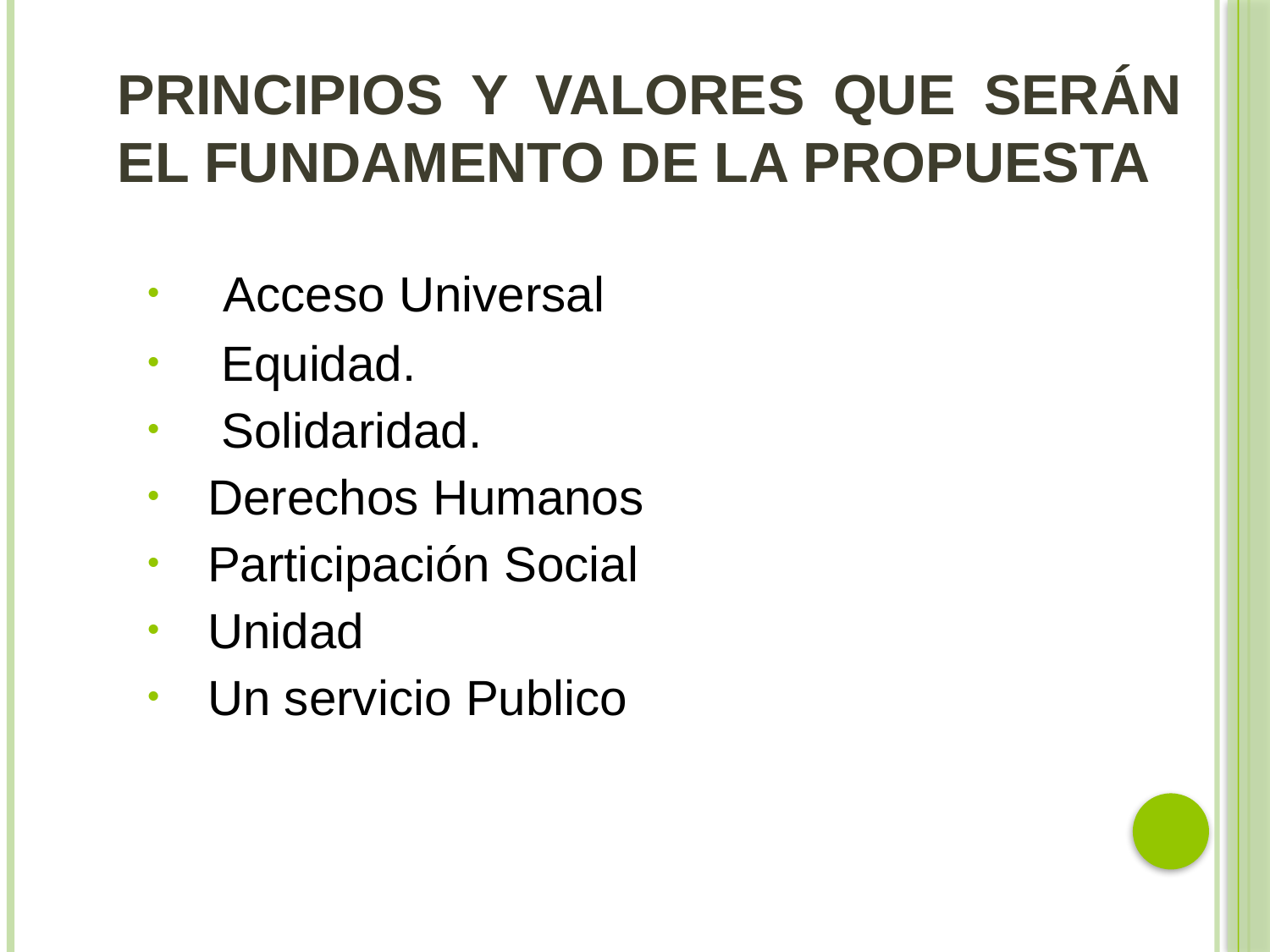

# Principios y valores que serán el fundamento de la propuesta
 Acceso Universal
 Equidad.
 Solidaridad.
Derechos Humanos
Participación Social
Unidad
Un servicio Publico